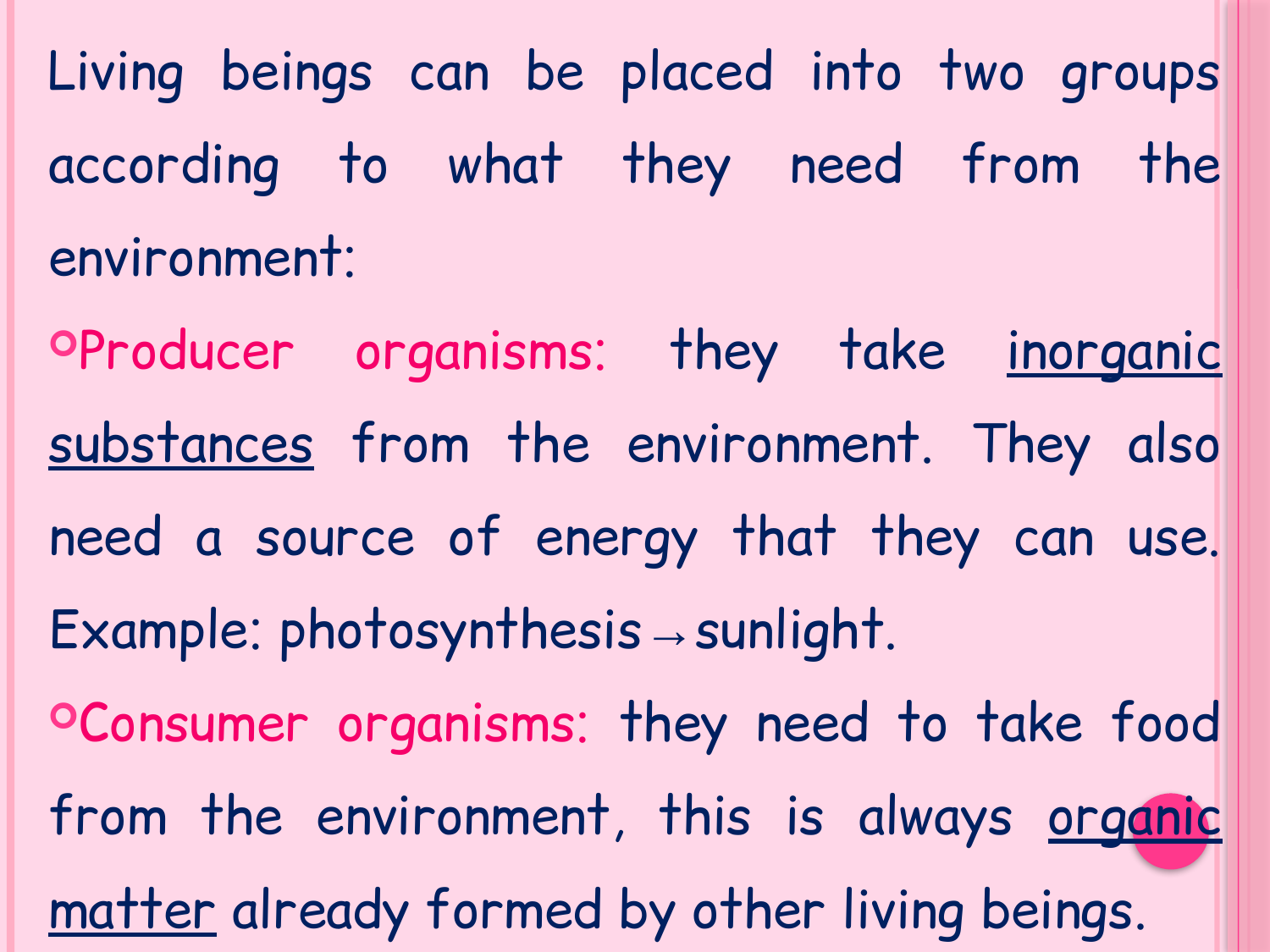

Living beings can be placed into two groups according to what they need from the environment:
Producer organisms: they take inorganic substances from the environment. They also need a source of energy that they can use. Example: photosynthesis→sunlight.
Consumer organisms: they need to take food from the environment, this is always organic matter already formed by other living beings.